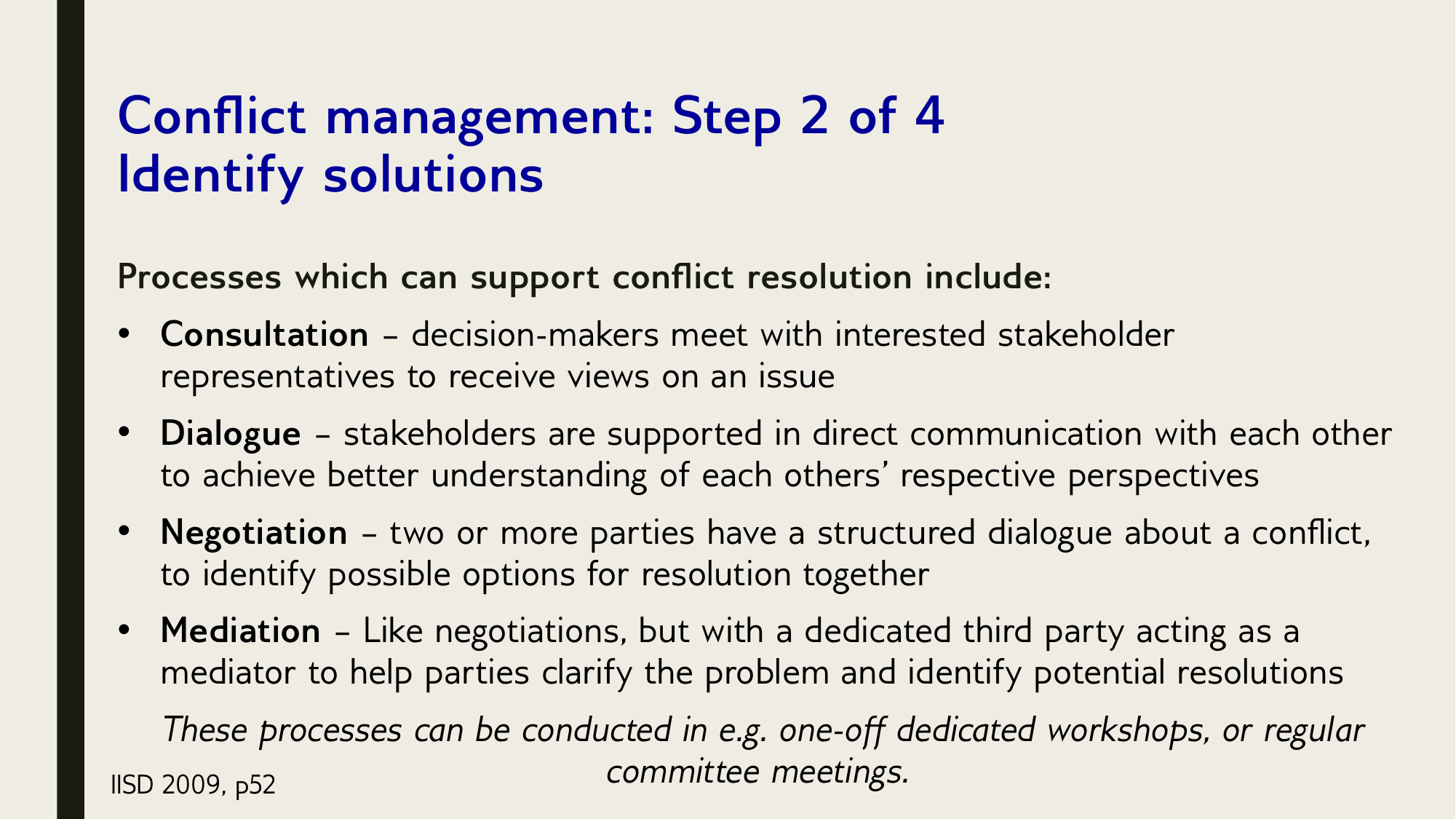

# Conflict management: Step 2 of 4 Identify solutions
Processes which can support conflict resolution include:
Consultation – decision-makers meet with interested stakeholder representatives to receive views on an issue
Dialogue – stakeholders are supported in direct communication with each other to achieve better understanding of each others’ respective perspectives
Negotiation – two or more parties have a structured dialogue about a conflict, to identify possible options for resolution together
Mediation – Like negotiations, but with a dedicated third party acting as a mediator to help parties clarify the problem and identify potential resolutions
These processes can be conducted in e.g. one-off dedicated workshops, or regular committee meetings.

IISD 2009, p52